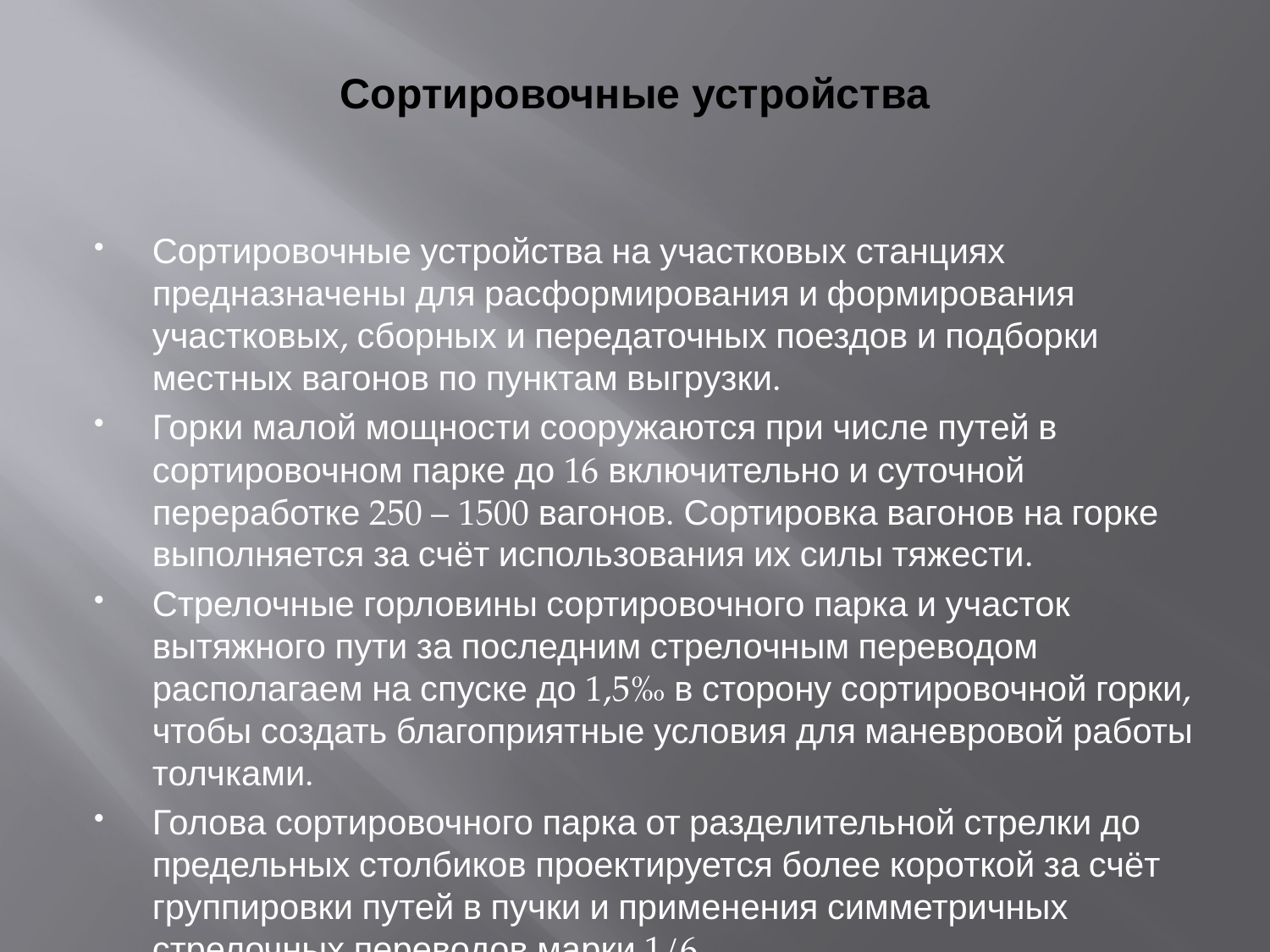

# Сортировочные устройства
Сортировочные устройства на участковых станциях предназначены для расформирования и формирования участковых, сборных и передаточных поездов и подборки местных вагонов по пунктам выгрузки.
Горки малой мощности сооружаются при числе путей в сортировочном парке до 16 включительно и суточной переработке 250 – 1500 вагонов. Сортировка вагонов на горке выполняется за счёт использования их силы тяжести.
Стрелочные горловины сортировочного парка и участок вытяжного пути за последним стрелочным переводом располагаем на спуске до 1,5‰ в сторону сортировочной горки, чтобы создать благоприятные условия для маневровой работы толчками.
Голова сортировочного парка от разделительной стрелки до предельных столбиков проектируется более короткой за счёт группировки путей в пучки и применения симметричных стрелочных переводов марки 1/6.